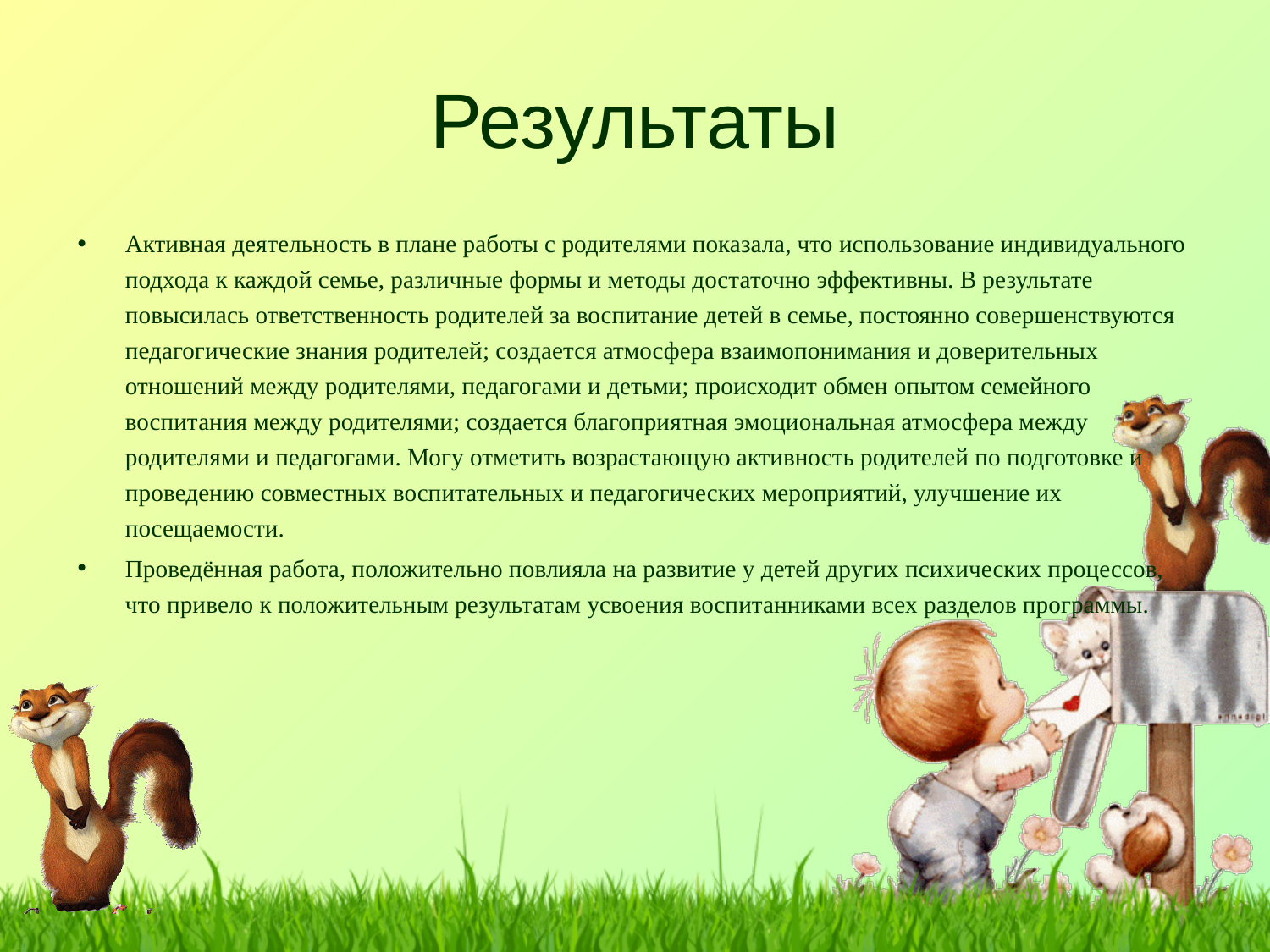

# Результаты
Активная деятельность в плане работы с родителями показала, что использование индивидуального подхода к каждой семье, различные формы и методы достаточно эффективны. В результате повысилась ответственность родителей за воспитание детей в семье, постоянно совершенствуются педагогические знания родителей; создается атмосфера взаимопонимания и доверительных отношений между родителями, педагогами и детьми; происходит обмен опытом семейного воспитания между родителями; создается благоприятная эмоциональная атмосфера между родителями и педагогами. Могу отметить возрастающую активность родителей по подготовке и проведению совместных воспитательных и педагогических мероприятий, улучшение их посещаемости.
Проведённая работа, положительно повлияла на развитие у детей других психических процессов, что привело к положительным результатам усвоения воспитанниками всех разделов программы.